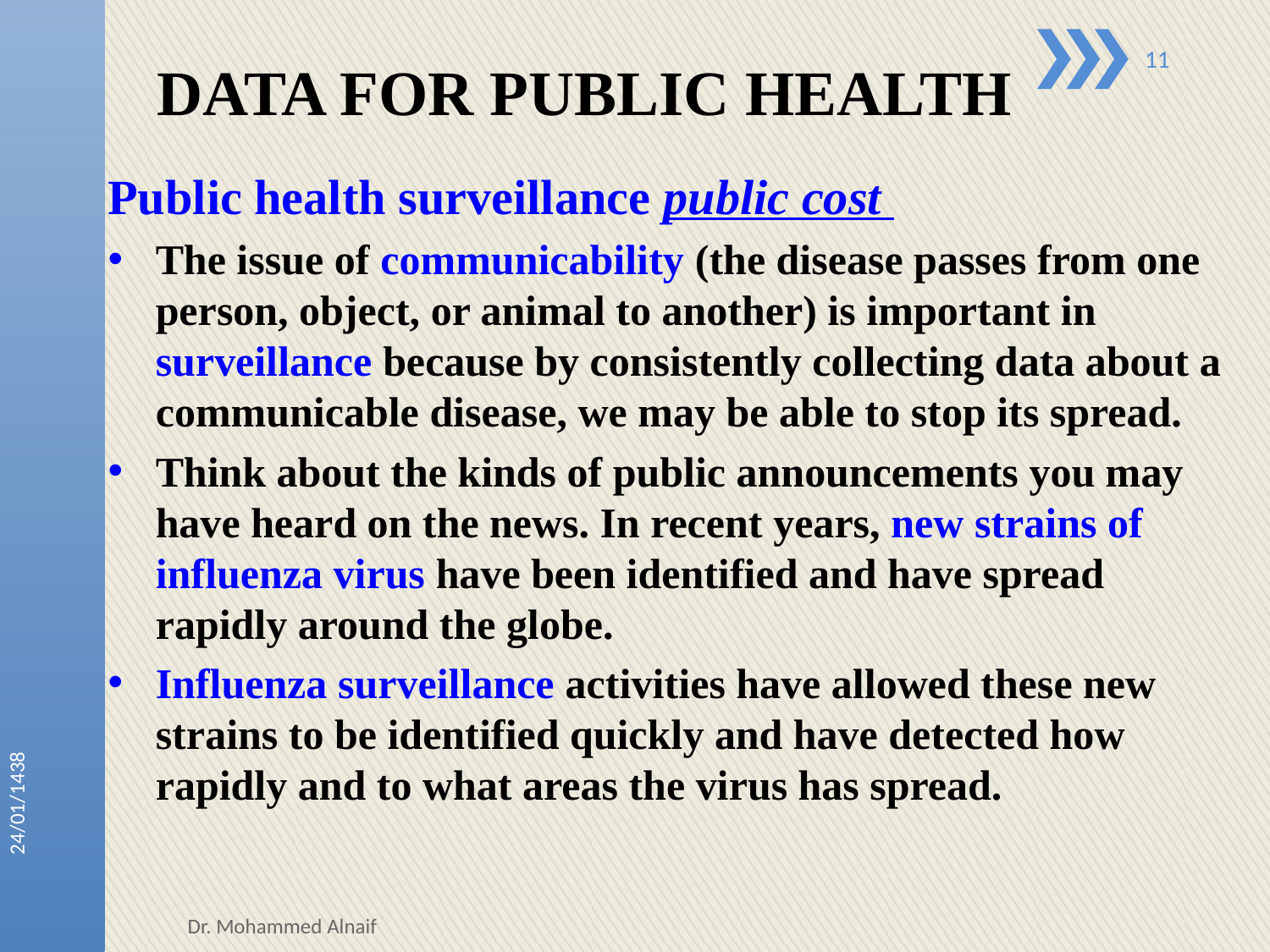

# DATA FOR PUBLIC HEALTH
11
Public health surveillance public cost
The issue of communicability (the disease passes from one person, object, or animal to another) is important in surveillance because by consistently collecting data about a communicable disease, we may be able to stop its spread.
Think about the kinds of public announcements you may have heard on the news. In recent years, new strains of influenza virus have been identified and have spread rapidly around the globe.
Influenza surveillance activities have allowed these new strains to be identified quickly and have detected how rapidly and to what areas the virus has spread.
24/01/1438
Dr. Mohammed Alnaif